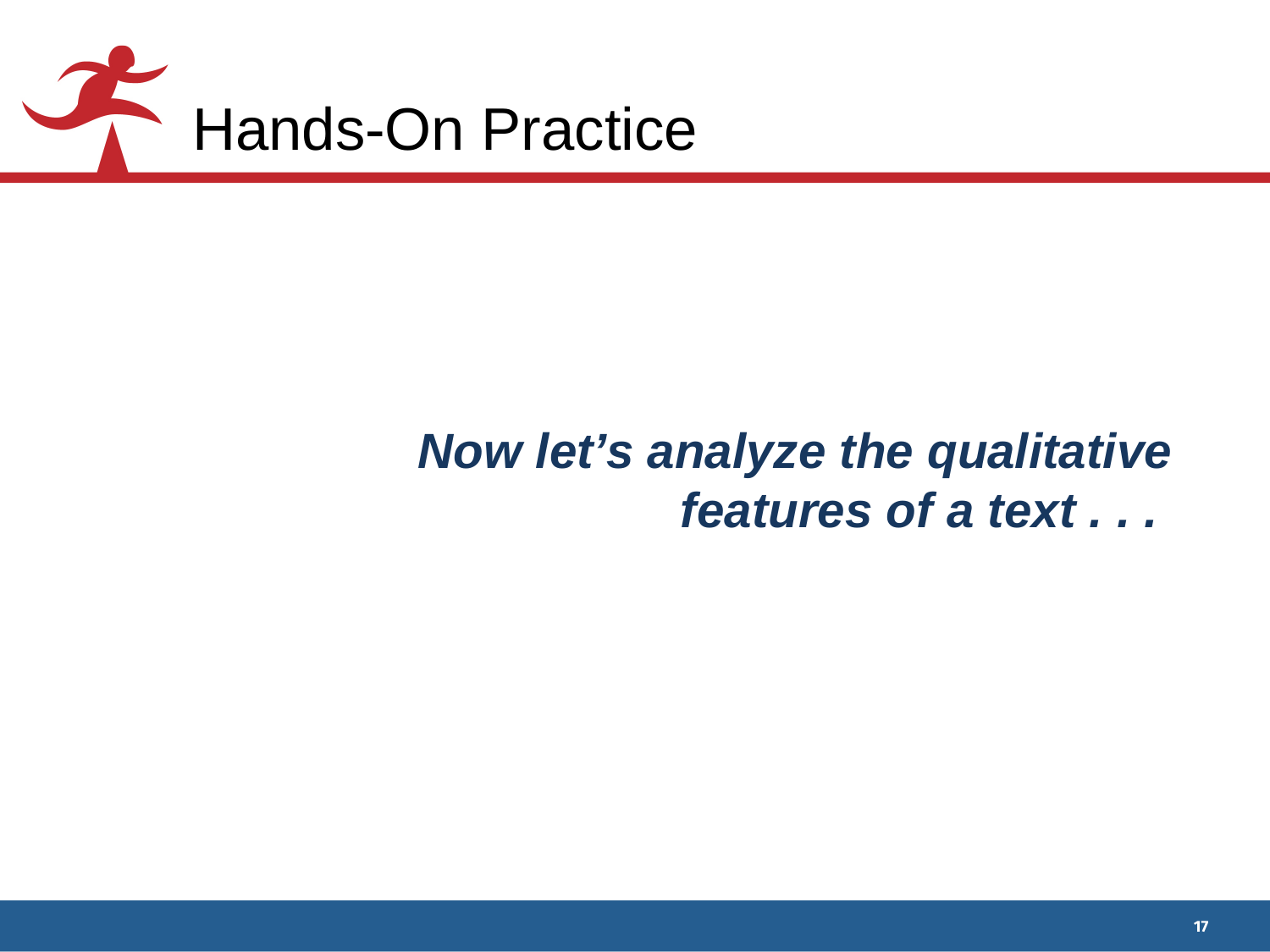

# Hands-On Practice

Now let’s analyze the qualitative features of a text . . .